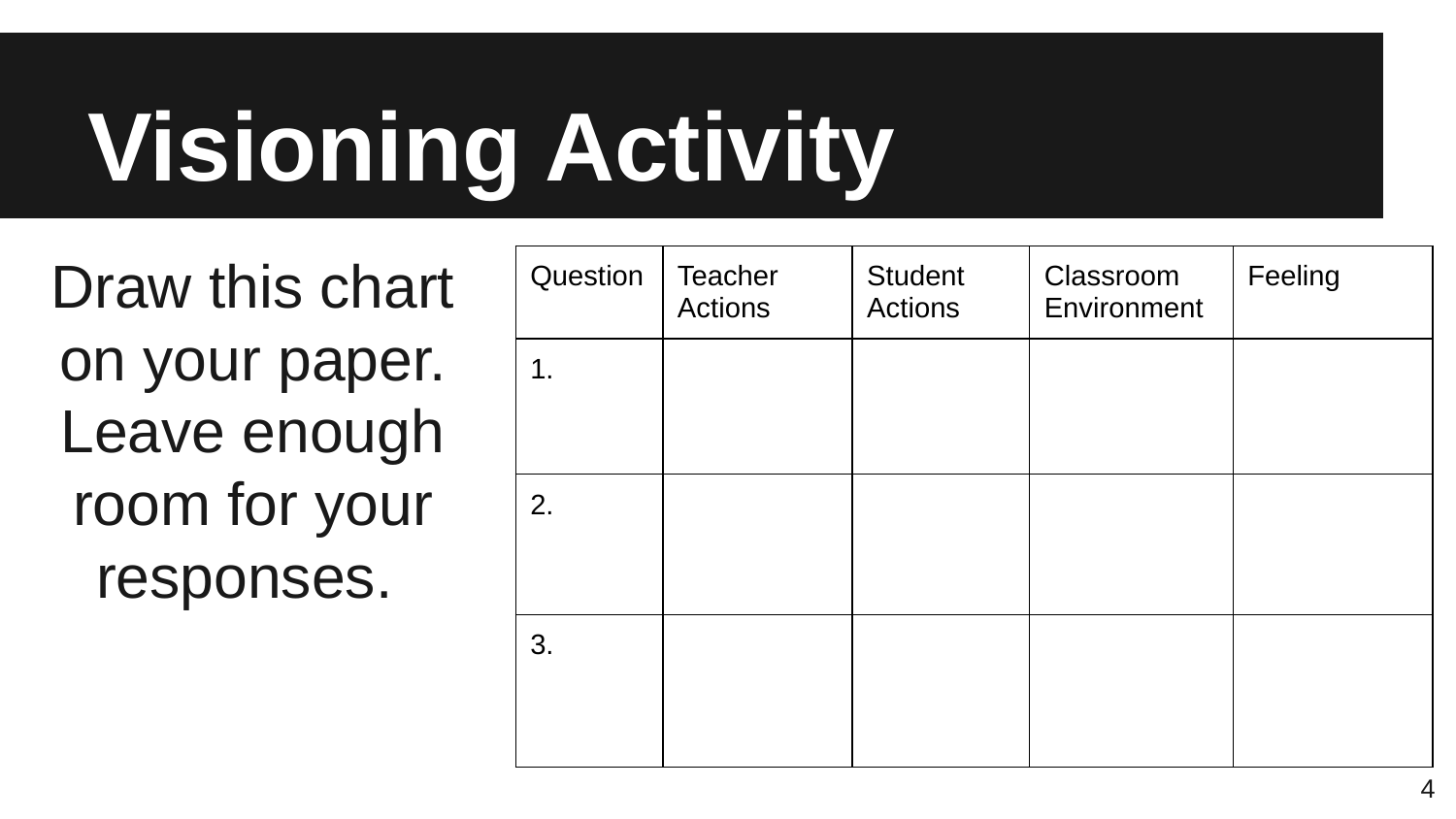

# Visioning Activity
Draw this chart on your paper. Leave enough room for your responses.
| Question | Teacher Actions | Student Actions | Classroom Environment | Feeling |
| --- | --- | --- | --- | --- |
| 1. |  |  |  |  |
| 2. |  |  |  |  |
| 3. |  |  |  |  |
4